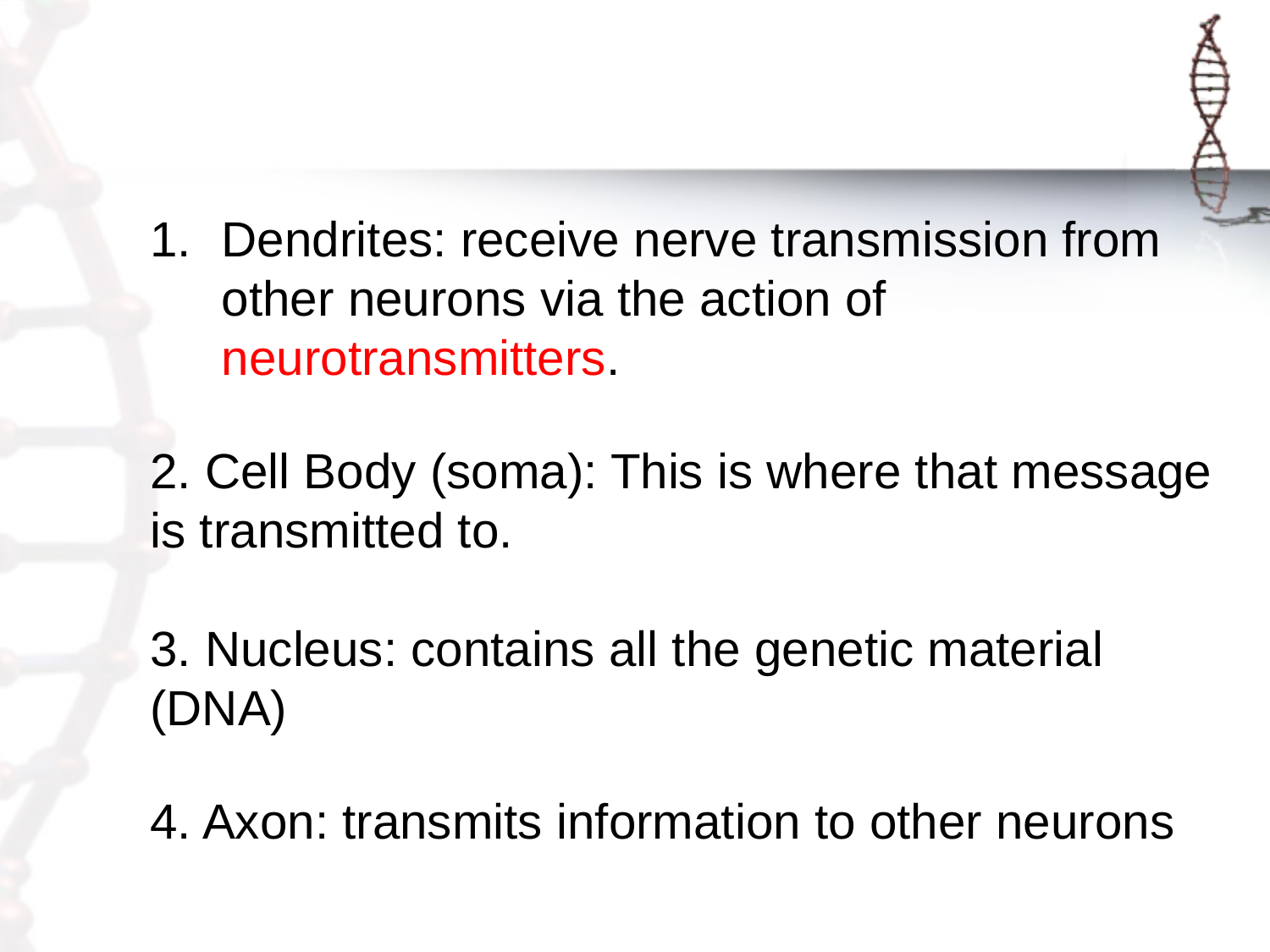

#
Dendrites: receive nerve transmission from other neurons via the action of neurotransmitters.

2. Cell Body (soma): This is where that message is transmitted to.

3. Nucleus: contains all the genetic material (DNA)

4. Axon: transmits information to other neurons